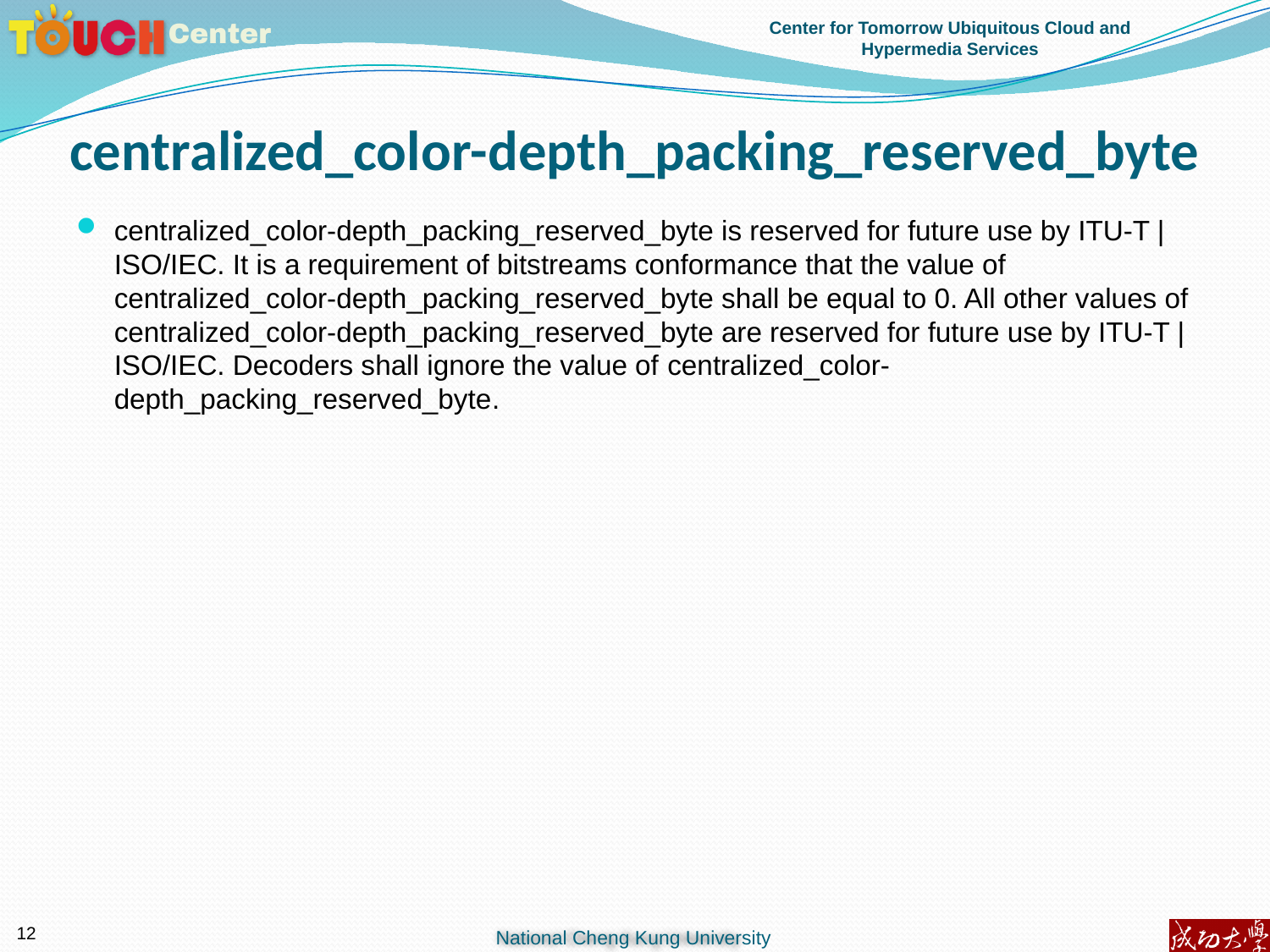

# centralized_color-depth_packing_reserved_byte
centralized_color-depth_packing_reserved_byte is reserved for future use by ITU-T | ISO/IEC. It is a requirement of bitstreams conformance that the value of centralized_color-depth_packing_reserved_byte shall be equal to 0. All other values of centralized_color-depth_packing_reserved_byte are reserved for future use by ITU-T | ISO/IEC. Decoders shall ignore the value of centralized_color-depth_packing_reserved_byte.